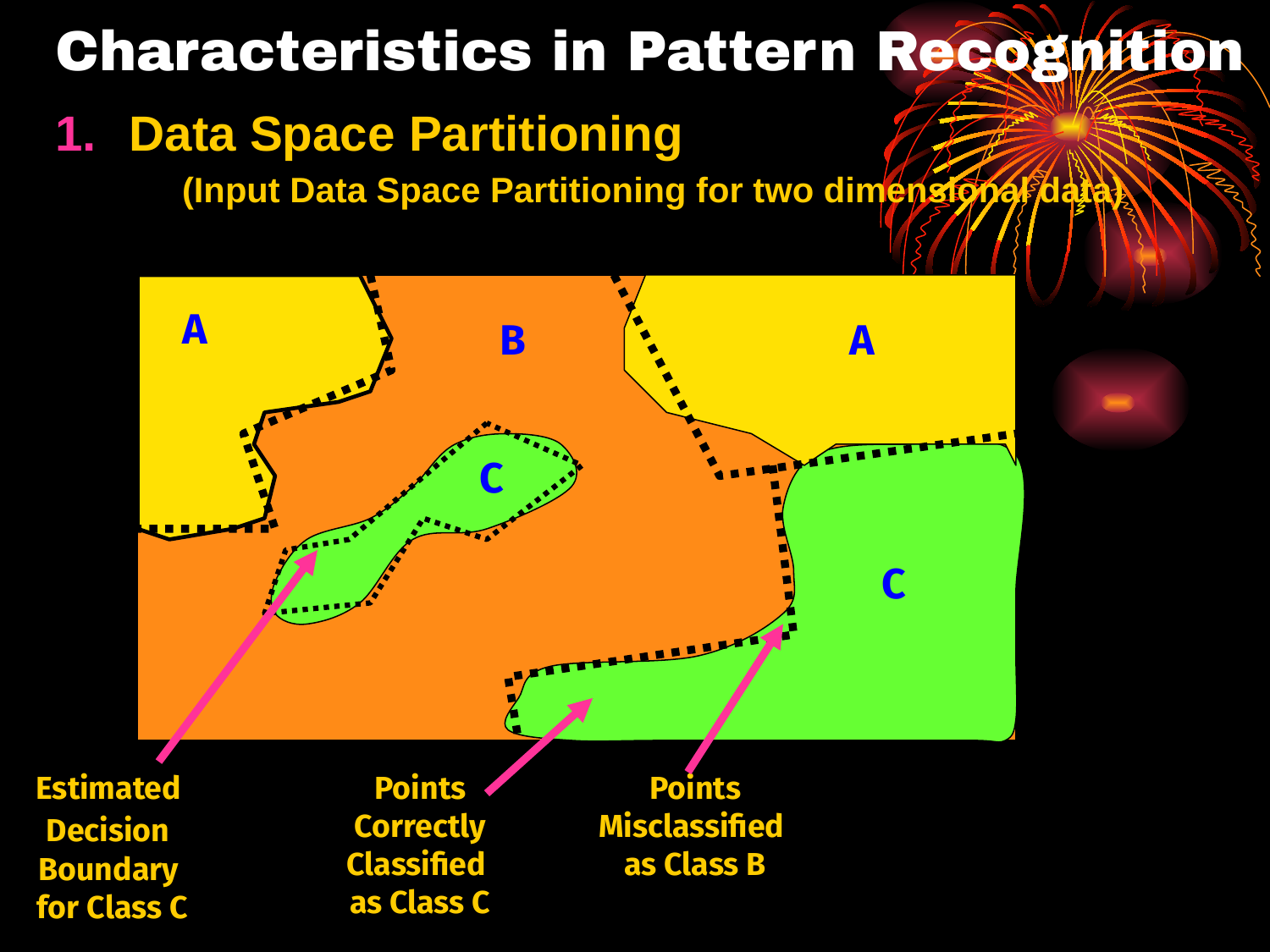

# Characteristics in Pattern Recognition
Data Space Partitioning
(Input Data Space Partitioning for two dimensional data)

A
B
A

C

C

Estimated
Decision
Boundary
for Class C
Points
Correctly
Classified
as Class C
Points
Misclassified
as Class B